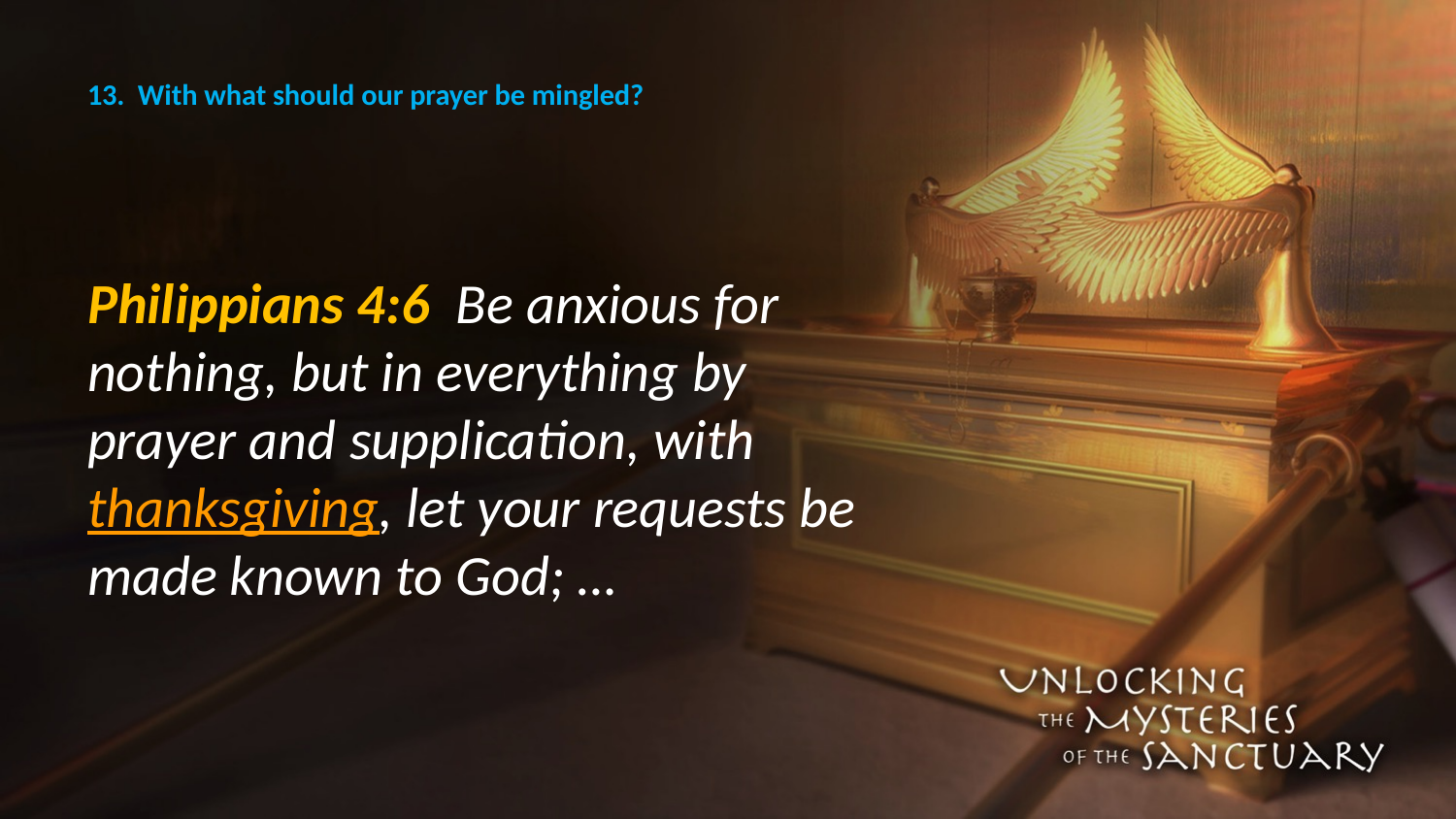

# 13.  With what should our prayer be mingled?

Philippians 4:6  Be anxious for nothing, but in everything by prayer and supplication, with thanksgiving, let your requests be made known to God; …